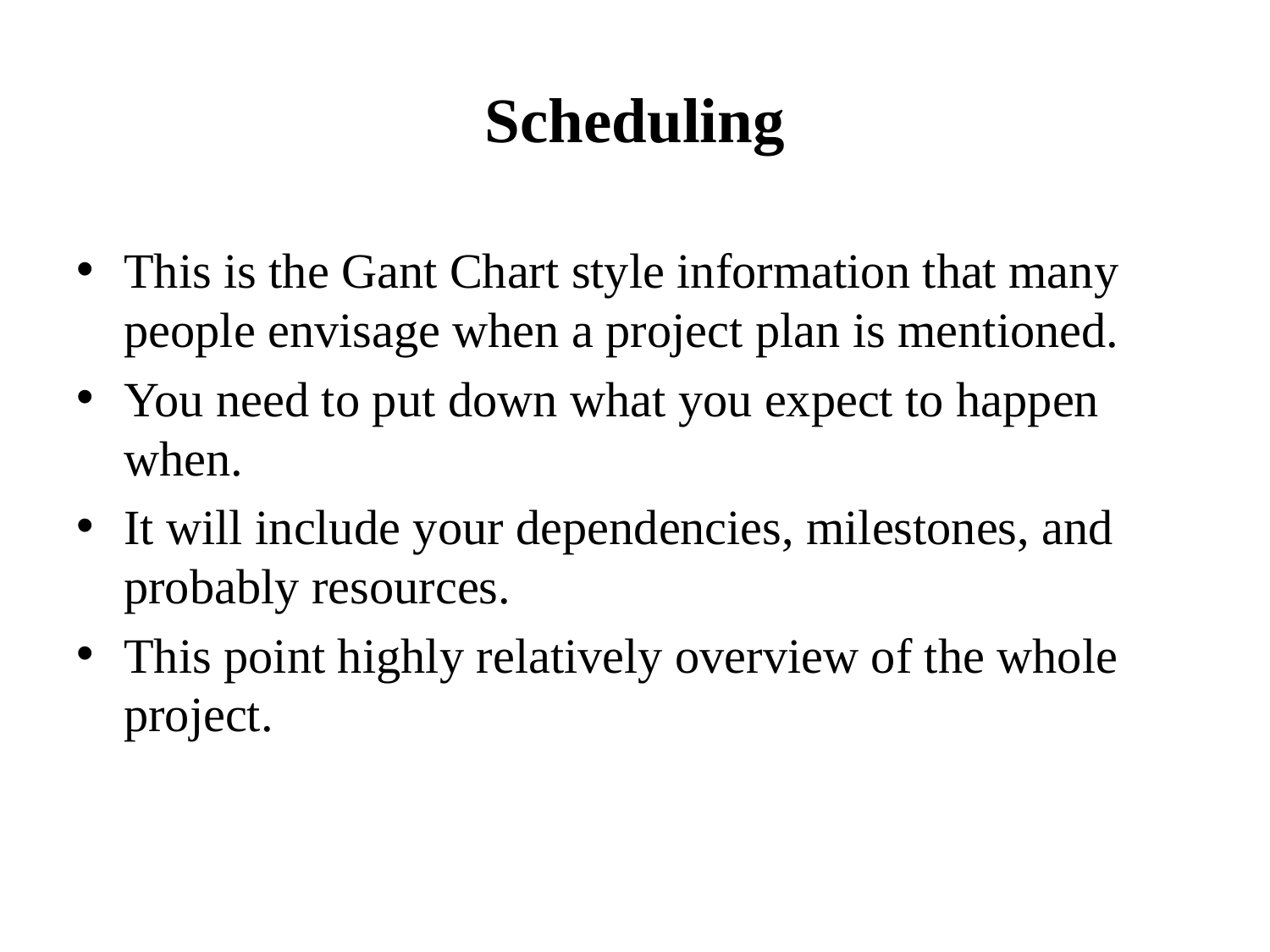

# Scheduling
This is the Gant Chart style information that many people envisage when a project plan is mentioned.
You need to put down what you expect to happen when.
It will include your dependencies, milestones, and probably resources.
This point highly relatively overview of the whole project.